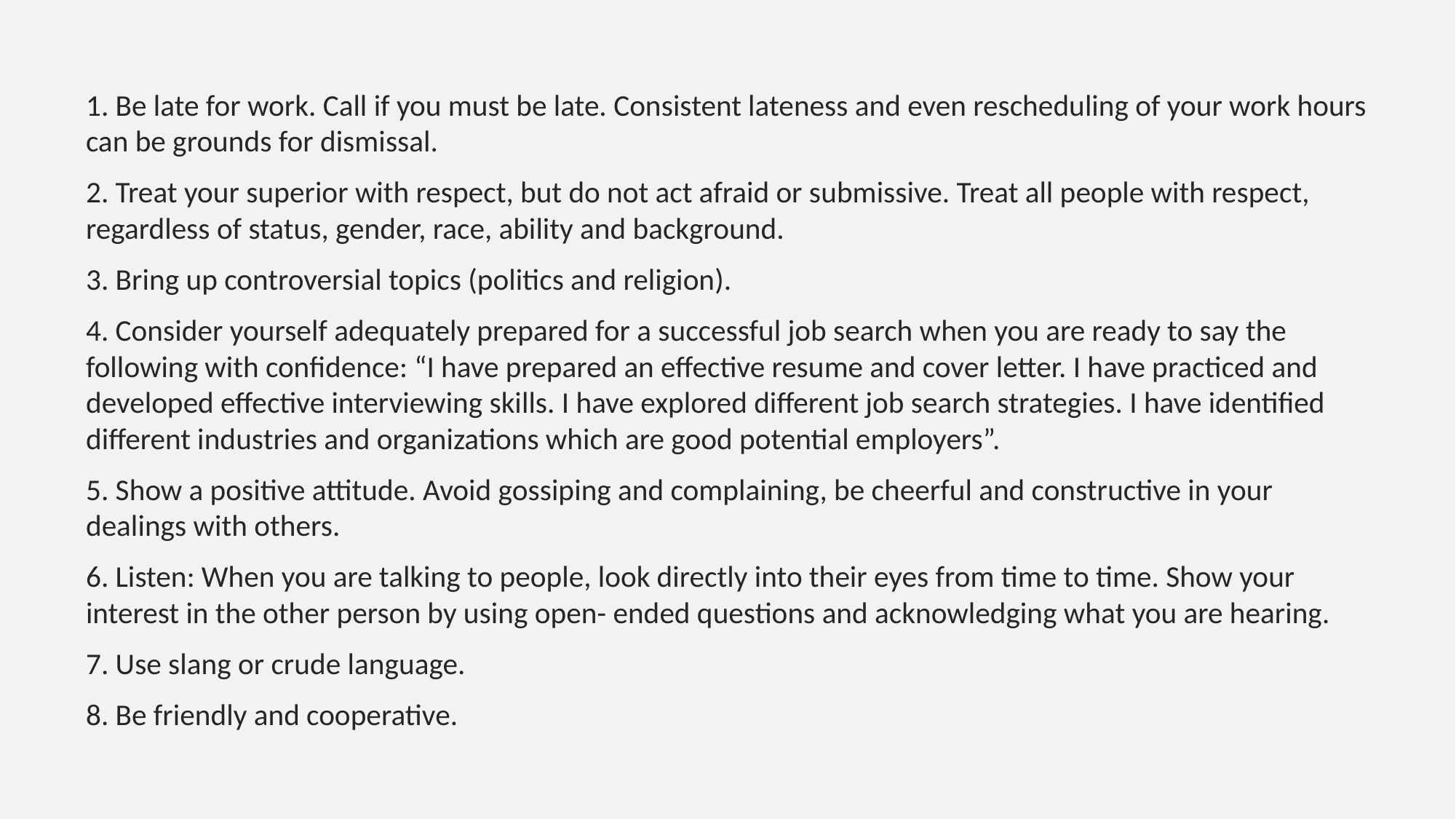

1. Be late for work. Call if you must be late. Consistent lateness and even rescheduling of your work hours can be grounds for dismissal.
2. Treat your superior with respect, but do not act afraid or submissive. Treat all people with respect, regardless of status, gender, race, ability and background.
3. Bring up controversial topics (politics and religion).
4. Consider yourself adequately prepared for a successful job search when you are ready to say the following with confidence: “I have prepared an effective resume and cover letter. I have practiced and developed effective interviewing skills. I have explored different job search strategies. I have identified different industries and organizations which are good potential employers”.
5. Show a positive attitude. Avoid gossiping and complaining, be cheerful and constructive in your dealings with others.
6. Listen: When you are talking to people, look directly into their eyes from time to time. Show your interest in the other person by using open- ended questions and acknowledging what you are hearing.
7. Use slang or crude language.
8. Be friendly and cooperative.